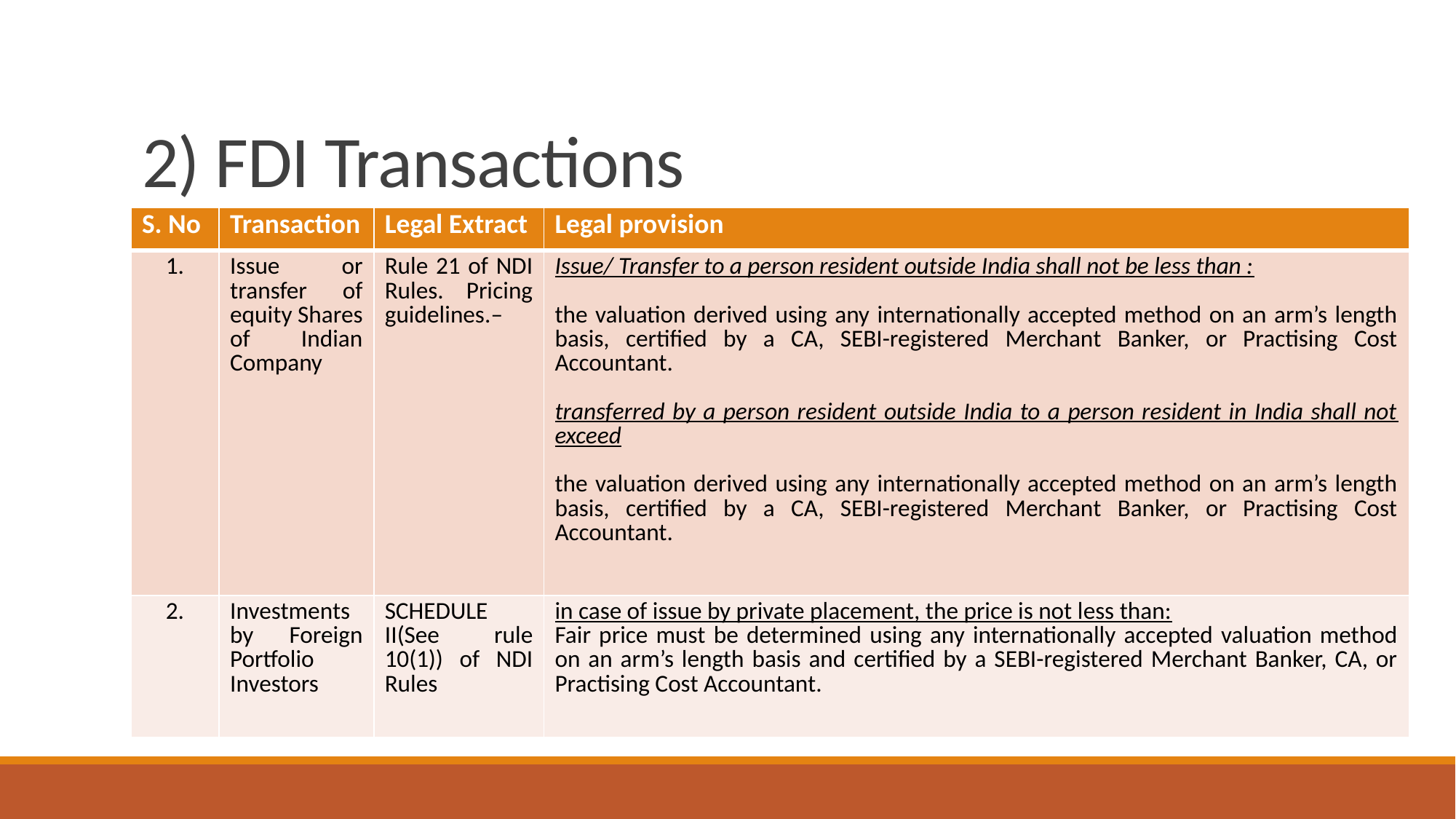

# 2) FDI Transactions
| S. No | Transaction | Legal Extract | Legal provision |
| --- | --- | --- | --- |
| 1. | Issue or transfer of equity Shares of Indian Company | Rule 21 of NDI Rules. Pricing guidelines.– | Issue/ Transfer to a person resident outside India shall not be less than : the valuation derived using any internationally accepted method on an arm’s length basis, certified by a CA, SEBI-registered Merchant Banker, or Practising Cost Accountant. transferred by a person resident outside India to a person resident in India shall not exceed the valuation derived using any internationally accepted method on an arm’s length basis, certified by a CA, SEBI-registered Merchant Banker, or Practising Cost Accountant. |
| 2. | Investments by Foreign Portfolio Investors | SCHEDULE II(See rule 10(1)) of NDI Rules | in case of issue by private placement, the price is not less than: Fair price must be determined using any internationally accepted valuation method on an arm’s length basis and certified by a SEBI-registered Merchant Banker, CA, or Practising Cost Accountant. |